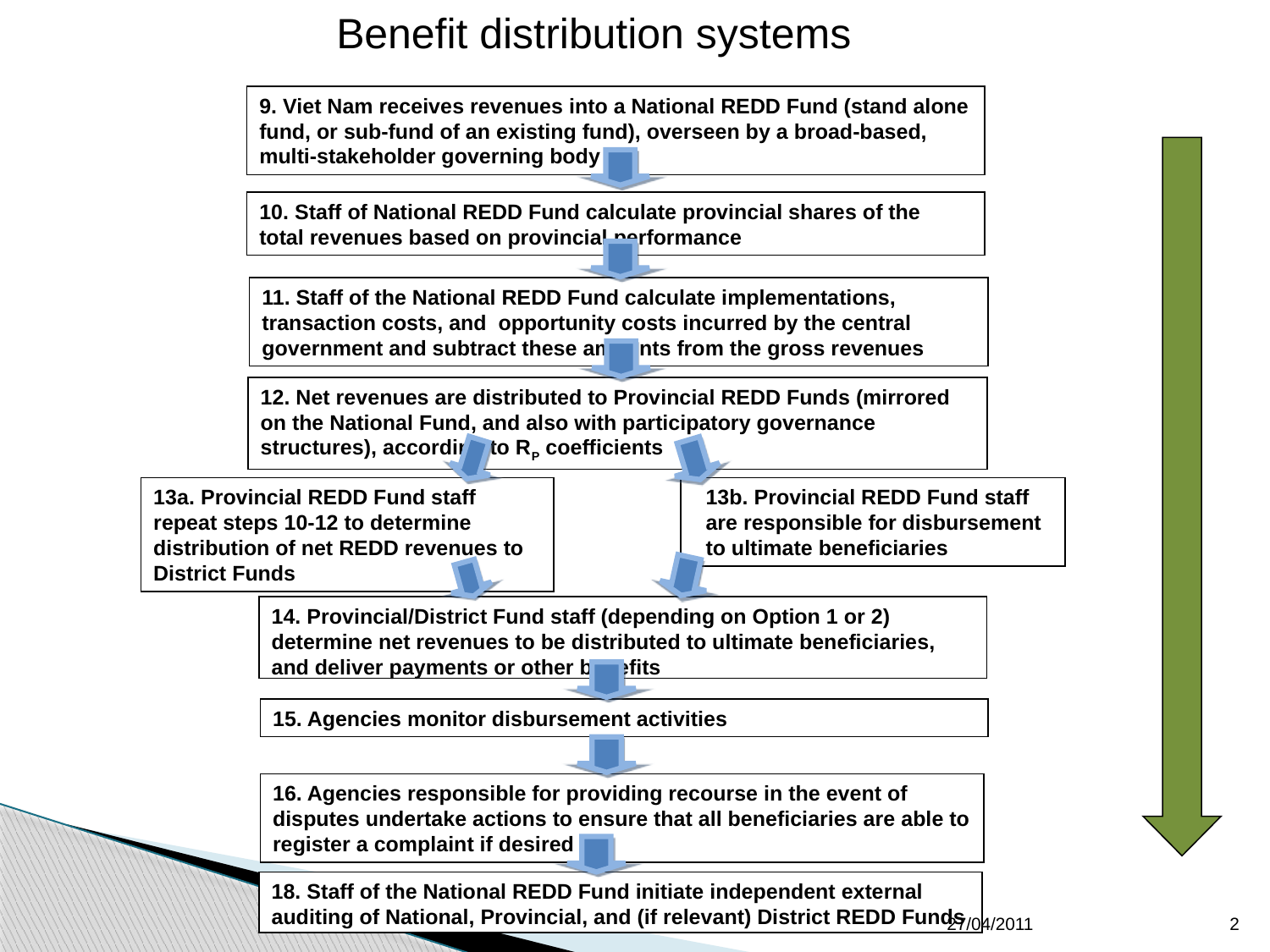

Benefit distribution systems
9. Viet Nam receives revenues into a National REDD Fund (stand alone fund, or sub-fund of an existing fund), overseen by a broad-based, multi-stakeholder governing body

10. Staff of National REDD Fund calculate provincial shares of the total revenues based on provincial performance

11. Staff of the National REDD Fund calculate implementations, transaction costs, and  opportunity costs incurred by the central government and subtract these amounts from the gross revenues

12. Net revenues are distributed to Provincial REDD Funds (mirrored on the National Fund, and also with participatory governance structures), according to RP coefficients
Option 1
Option 2

13a. Provincial REDD Fund staff repeat steps 10-12 to determine distribution of net REDD revenues to District Funds
13b. Provincial REDD Fund staff are responsible for disbursement to ultimate beneficiaries

14. Provincial/District Fund staff (depending on Option 1 or 2) determine net revenues to be distributed to ultimate beneficiaries, and deliver payments or other benefits

15. Agencies monitor disbursement activities

16. Agencies responsible for providing recourse in the event of disputes undertake actions to ensure that all beneficiaries are able to register a complaint if desired

18. Staff of the National REDD Fund initiate independent external auditing of National, Provincial, and (if relevant) District REDD Funds

Sub-technical WG on BDS
27/04/2011
2